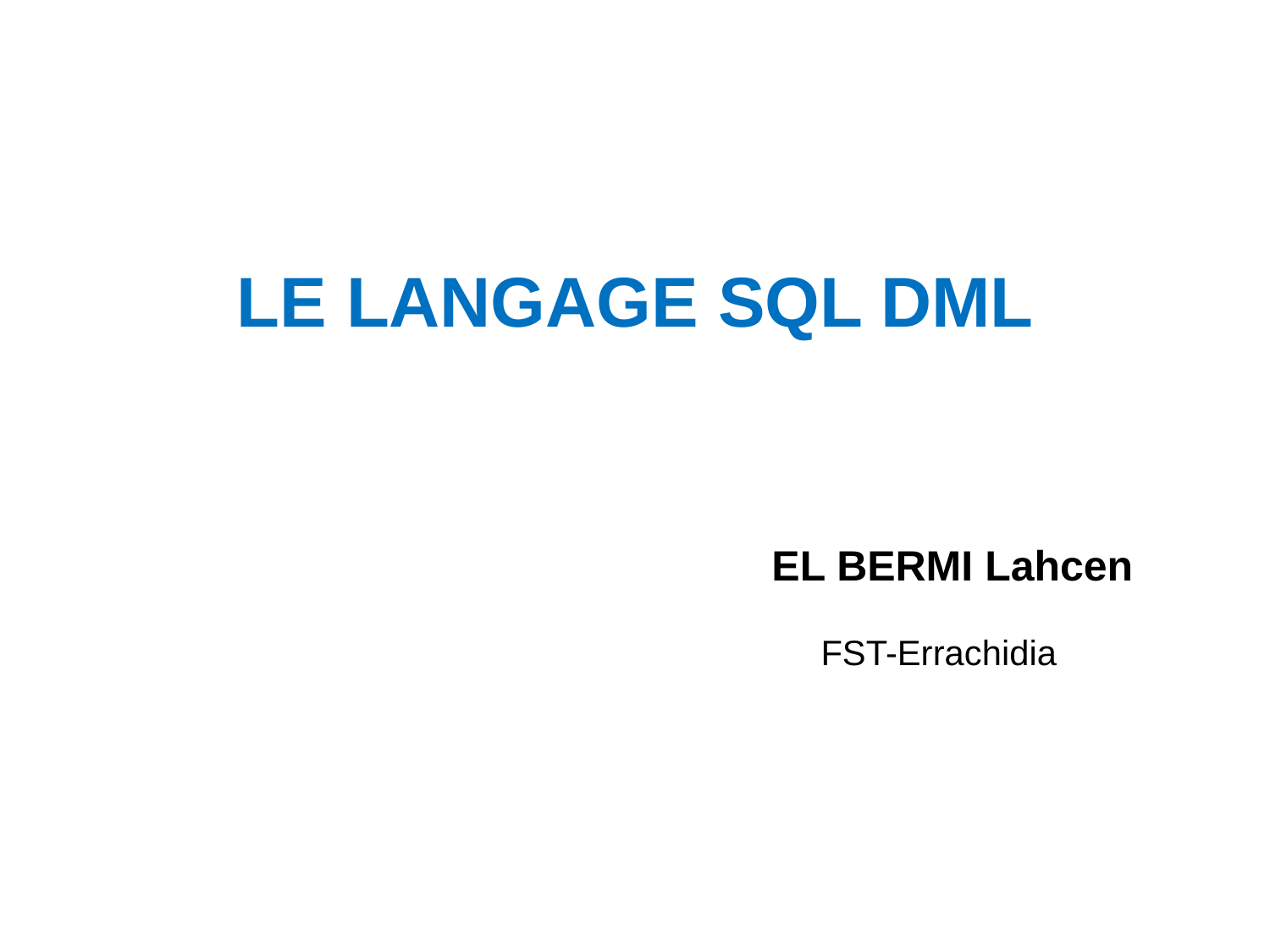

# LE LANGAGE SQL DML EL BERMI Lahcen FST-Errachidia